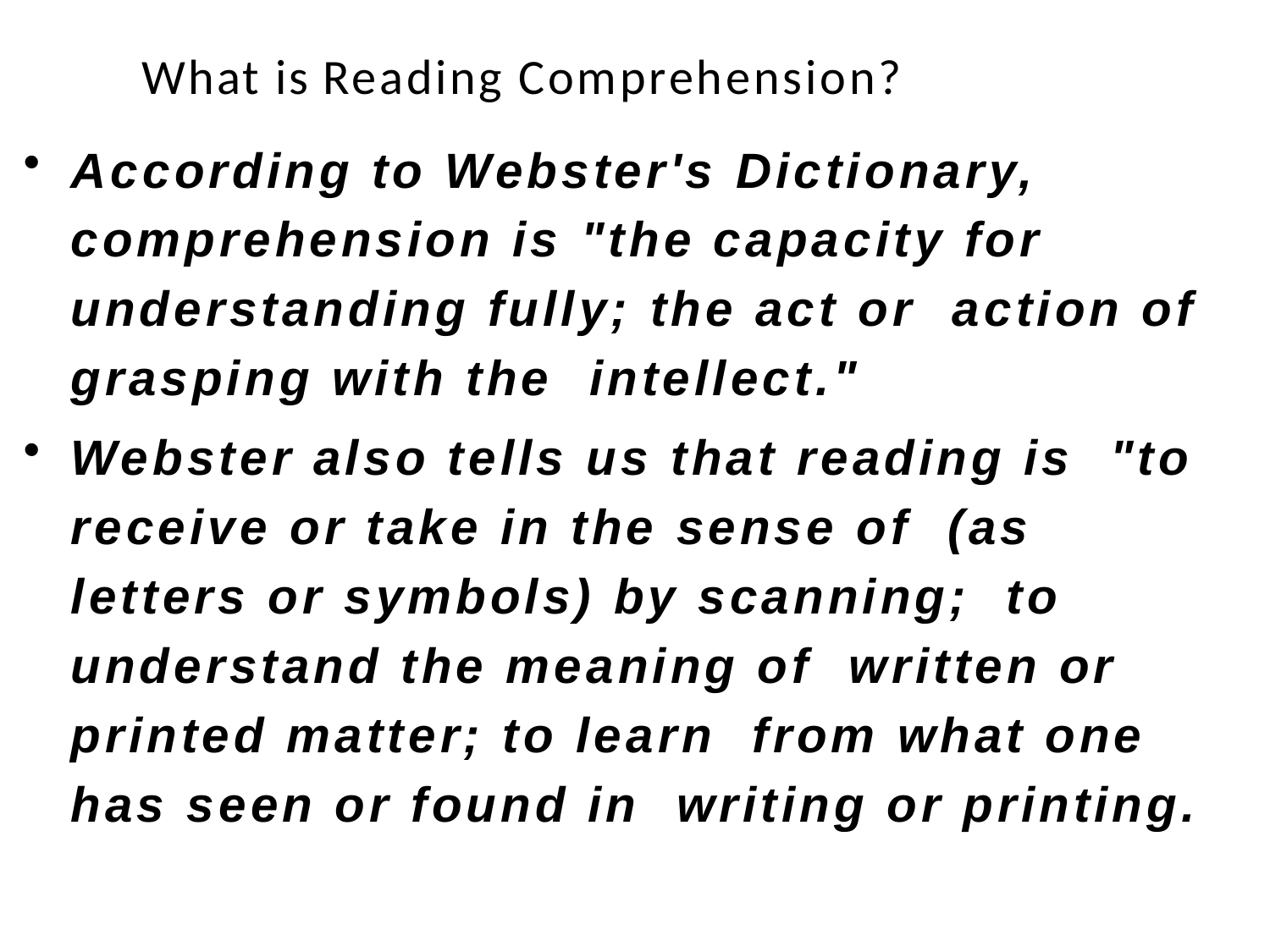

# What is Reading Comprehension?
According to Webster's Dictionary,  comprehension is "the capacity for  understanding fully; the act or  action of grasping with the  intellect."
Webster also tells us that reading is  "to receive or take in the sense of  (as letters or symbols) by scanning;  to understand the meaning of  written or printed matter; to learn  from what one has seen or found in  writing or printing.